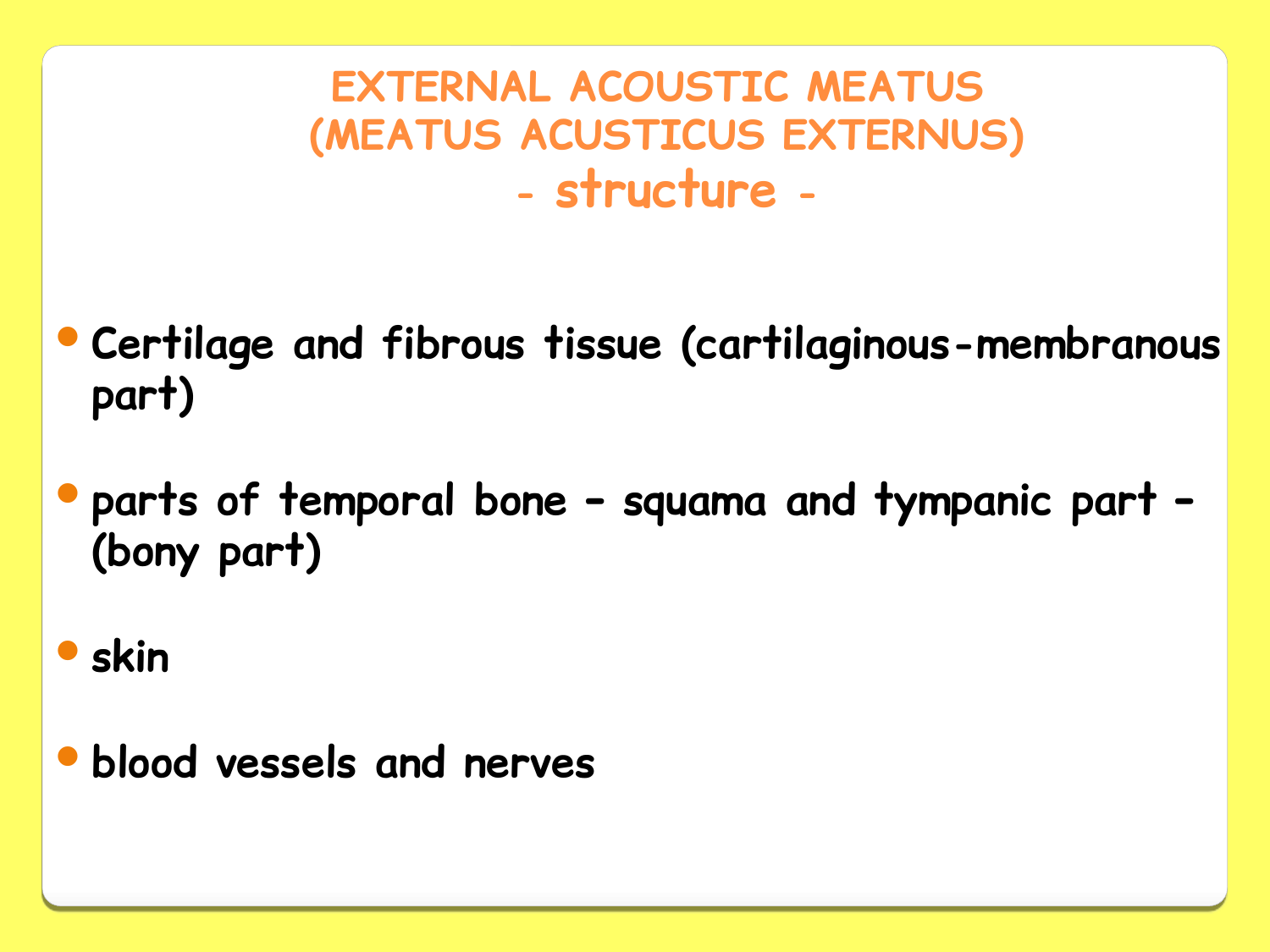

EXTERNAL ACOUSTIC MEATUS
(MEATUS ACUSTICUS EXTERNUS)
- structure -

Certilage and fibrous tissue (cartilaginous-membranous part)
parts of temporal bone – squama and tympanic part – (bony part)
skin
blood vessels and nerves